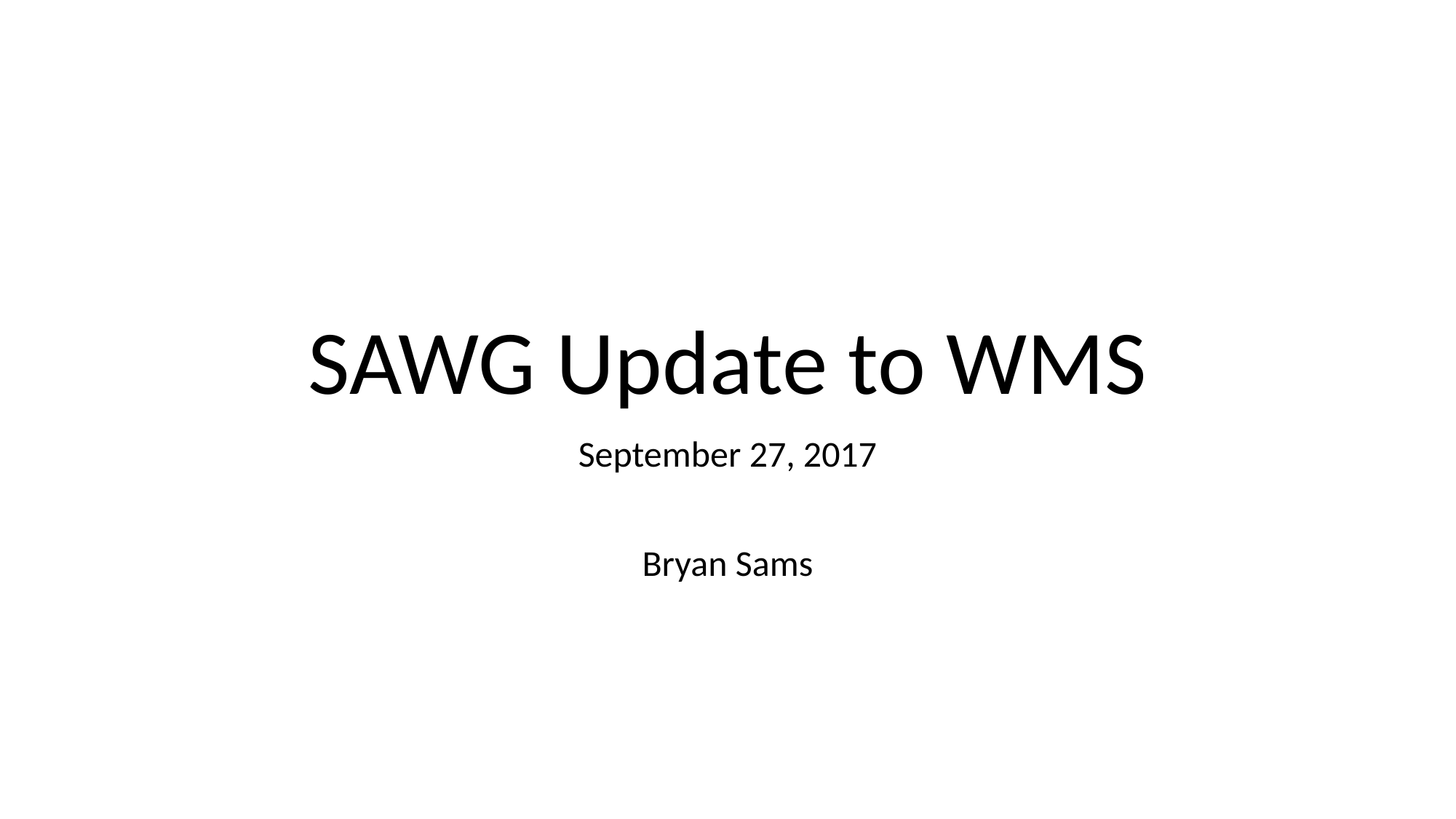

# SAWG Update to WMS
September 27, 2017

Bryan Sams